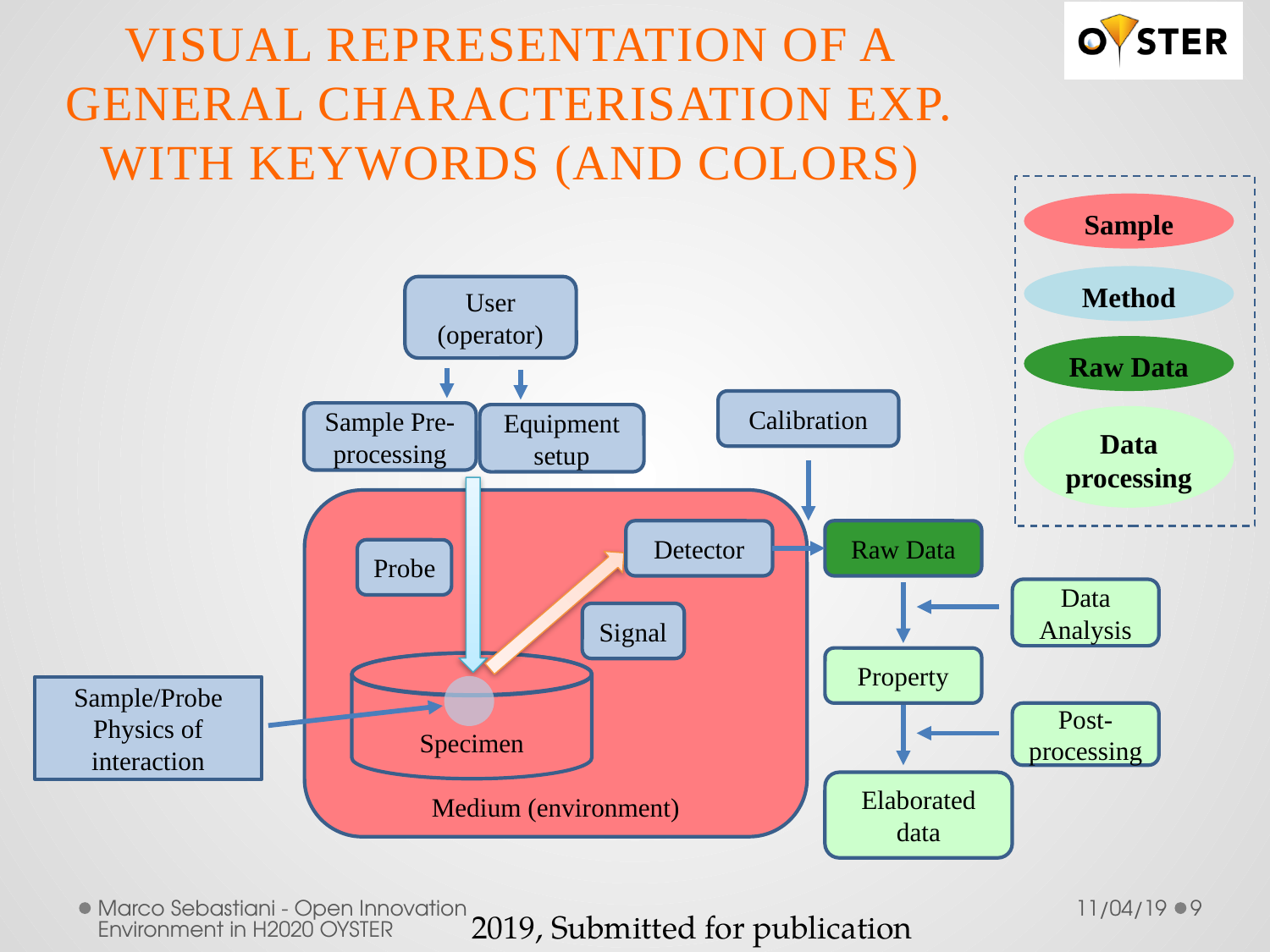

# Visual representation of a general Characterisation exp. with keywords (and colors)

Sample
Method
User (operator)
Raw Data
Calibration
Sample Pre-processing
Equipment setup
Data processing

Medium (environment)
Detector
Raw Data

Probe
Data Analysis
Signal
Property

Specimen

Sample/Probe Physics of interaction
Post-
processing
Elaborated data
Marco Sebastiani - Open Innovation Environment in H2020 OYSTER
11/04/19
9
2019, Submitted for publication